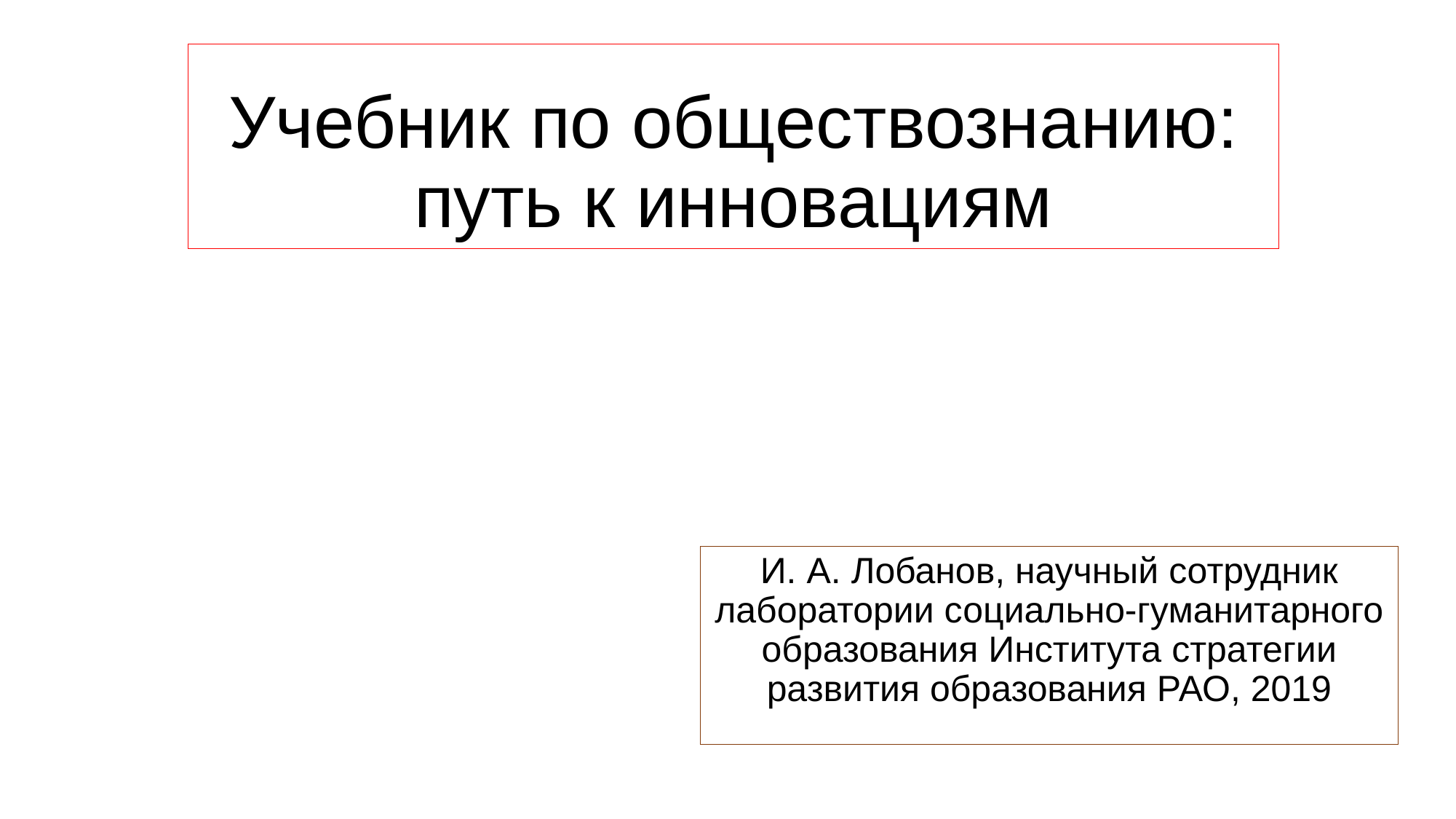

# Учебник по обществознанию: путь к инновациям
И. А. Лобанов, научный сотрудник лаборатории социально-гуманитарного образования Института стратегии развития образования РАО, 2019